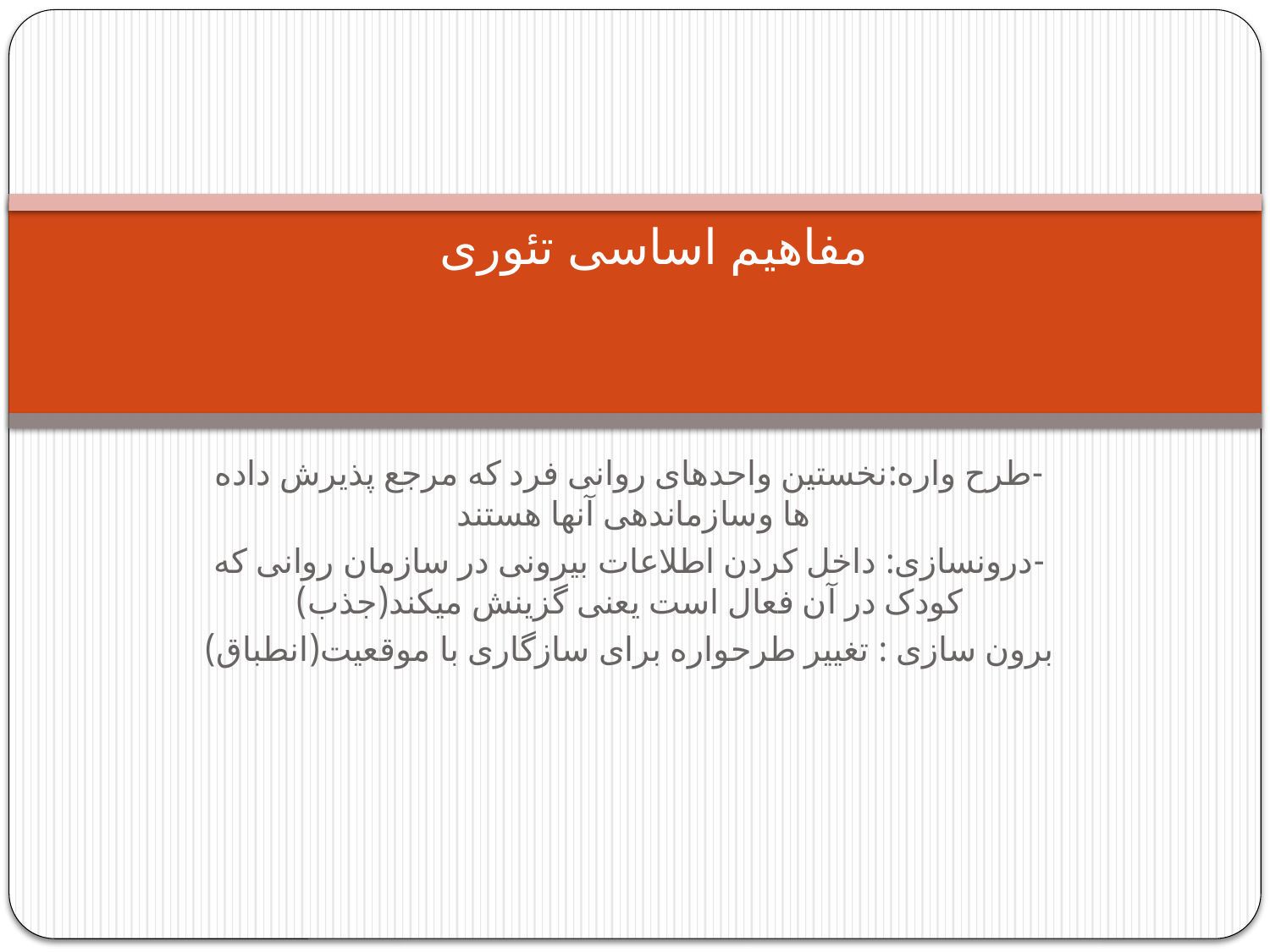

# مفاهیم اساسی تئوری
-طرح واره:نخستین واحدهای روانی فرد که مرجع پذیرش داده ها وسازماندهی آنها هستند
-درونسازی: داخل کردن اطلاعات بیرونی در سازمان روانی که کودک در آن فعال است یعنی گزینش میکند(جذب)
برون سازی : تغییر طرحواره برای سازگاری با موقعیت(انطباق)